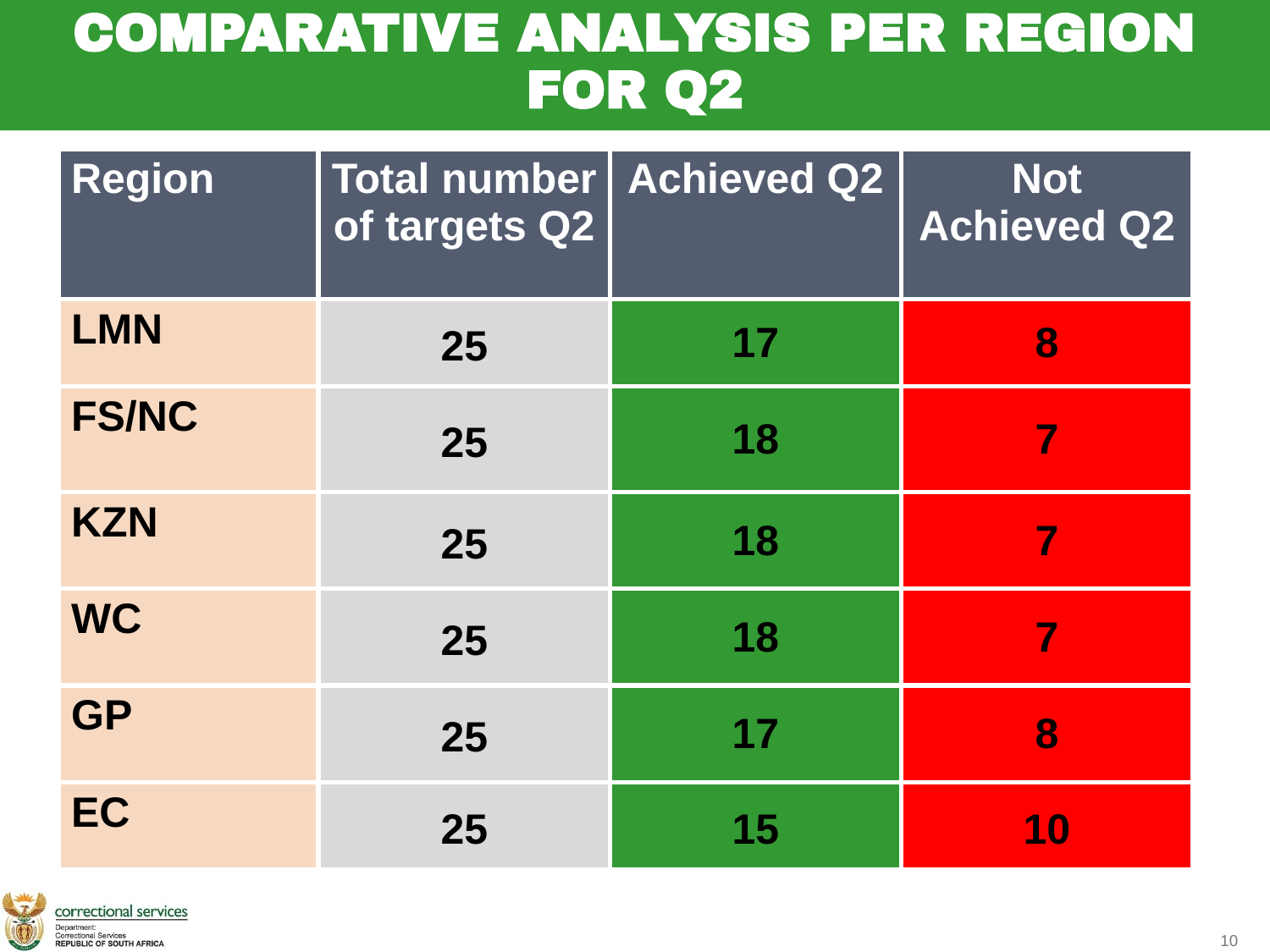

COMPARATIVE ANALYSIS PER REGION FOR Q2
| Region | Total number of targets Q2 | Achieved Q2 | Not Achieved Q2 |
| --- | --- | --- | --- |
| LMN | 25 | 17 | 8 |
| FS/NC | 25 | 18 | 7 |
| KZN | 25 | 18 | 7 |
| WC | 25 | 18 | 7 |
| GP | 25 | 17 | 8 |
| EC | 25 | 15 | 10 |